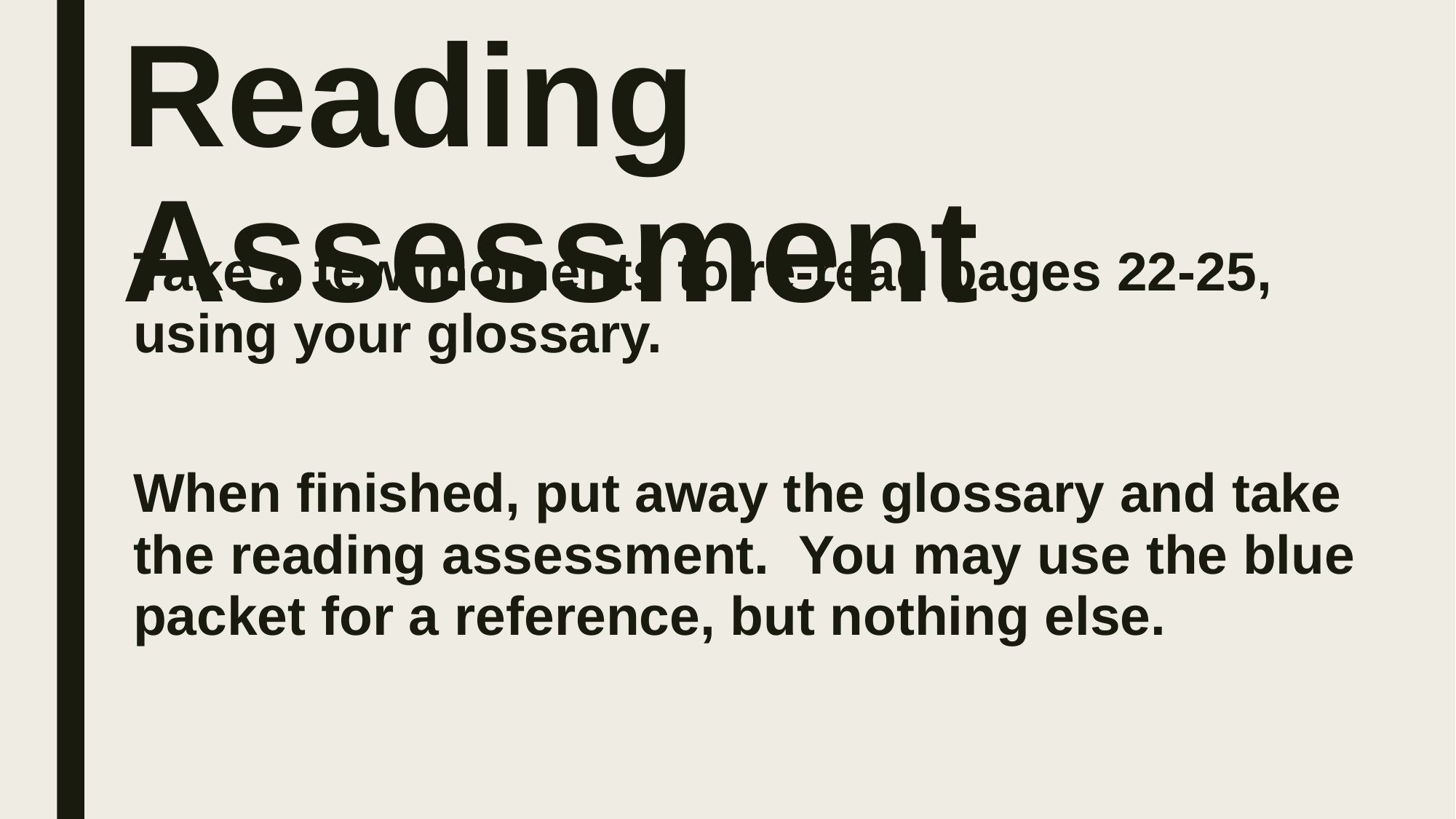

# Reading Assessment
Take a few moments to re-read pages 22-25, using your glossary.

When finished, put away the glossary and take the reading assessment.  You may use the blue packet for a reference, but nothing else.